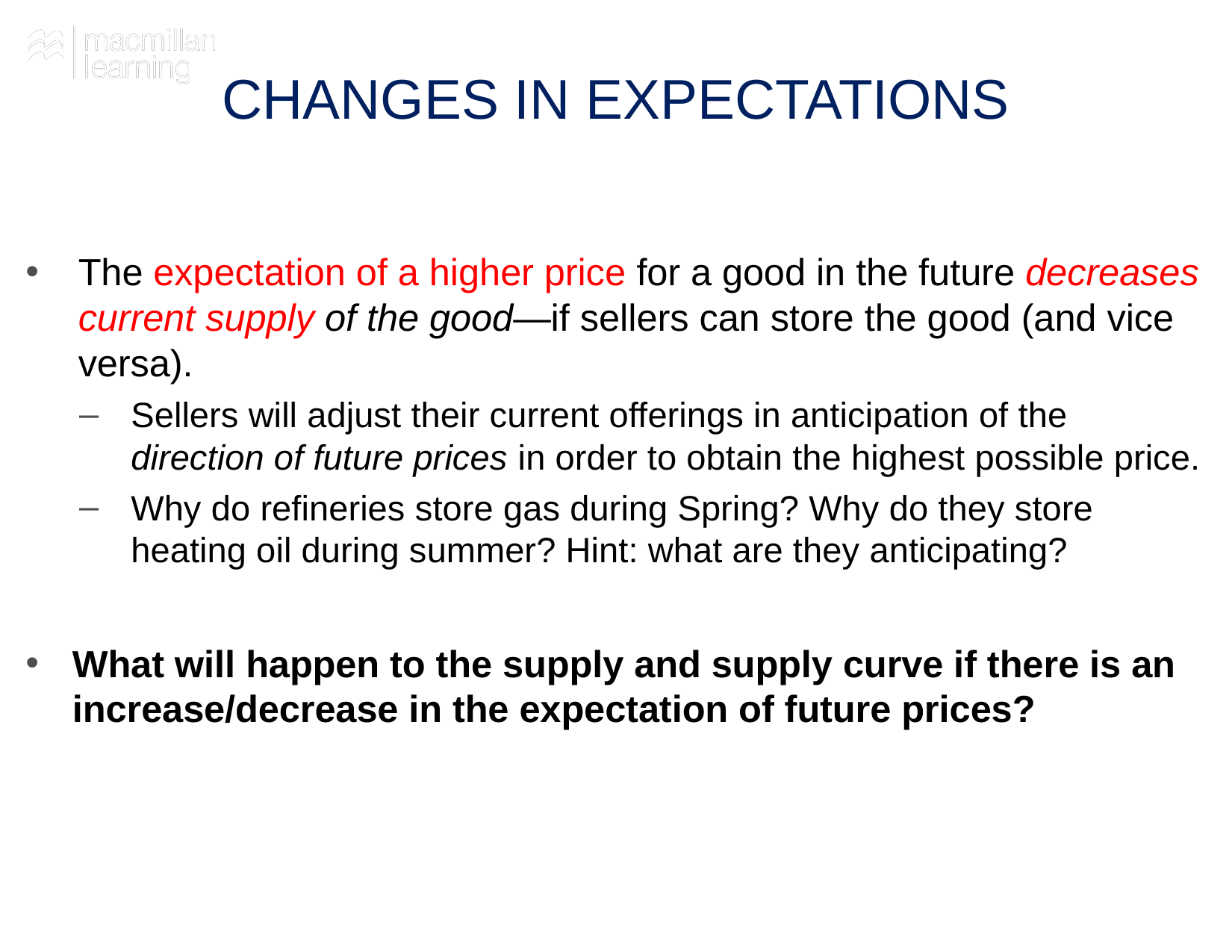

# CHANGES IN EXPECTATIONS
The expectation of a higher price for a good in the future decreases current supply of the good—if sellers can store the good (and vice versa).
Sellers will adjust their current offerings in anticipation of the direction of future prices in order to obtain the highest possible price.
Why do refineries store gas during Spring? Why do they store heating oil during summer? Hint: what are they anticipating?

What will happen to the supply and supply curve if there is an increase/decrease in the expectation of future prices?